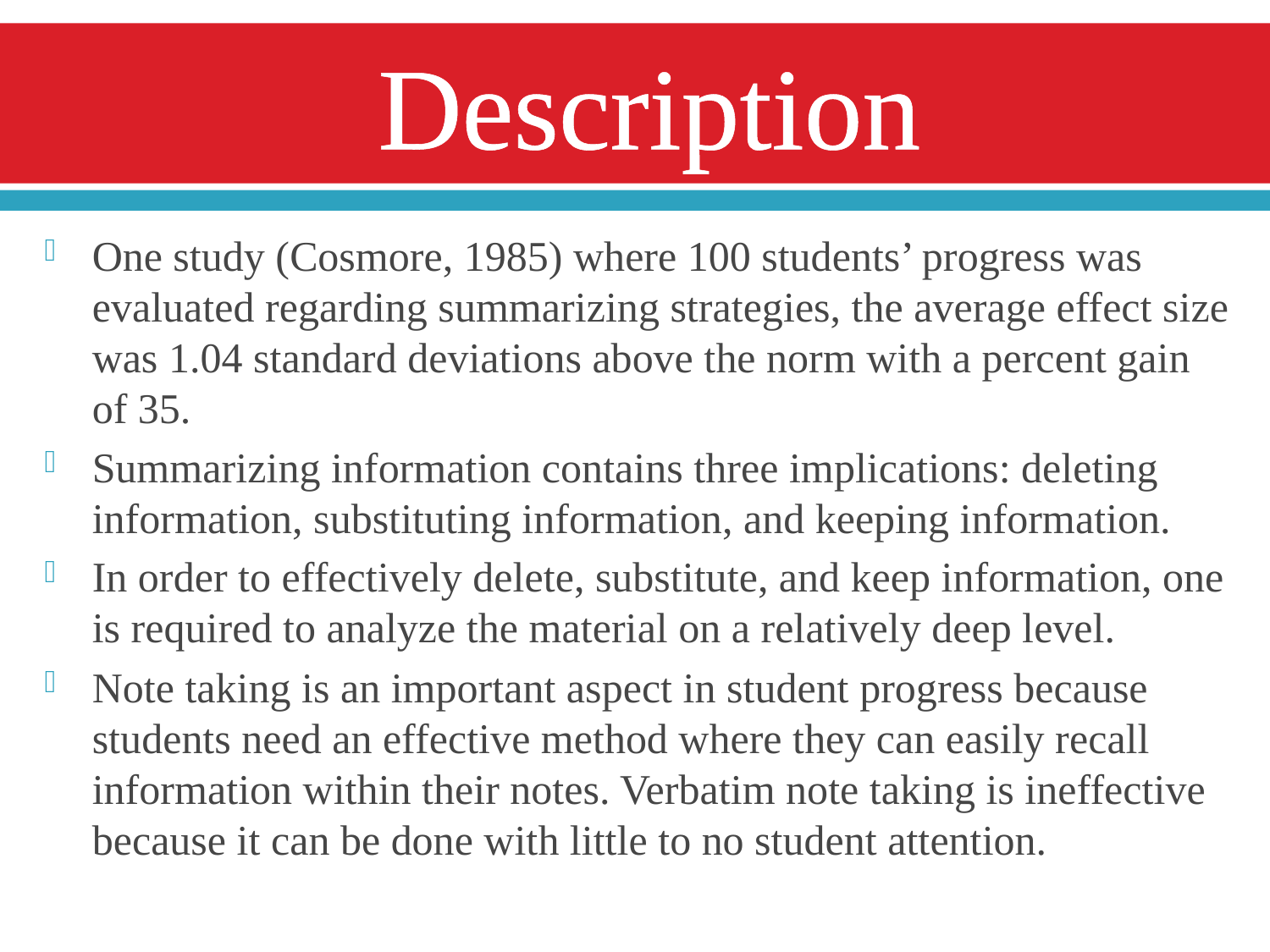

# Description
One study (Cosmore, 1985) where 100 students’ progress was evaluated regarding summarizing strategies, the average effect size was 1.04 standard deviations above the norm with a percent gain of 35.
Summarizing information contains three implications: deleting information, substituting information, and keeping information.
In order to effectively delete, substitute, and keep information, one is required to analyze the material on a relatively deep level.
Note taking is an important aspect in student progress because students need an effective method where they can easily recall information within their notes. Verbatim note taking is ineffective because it can be done with little to no student attention.